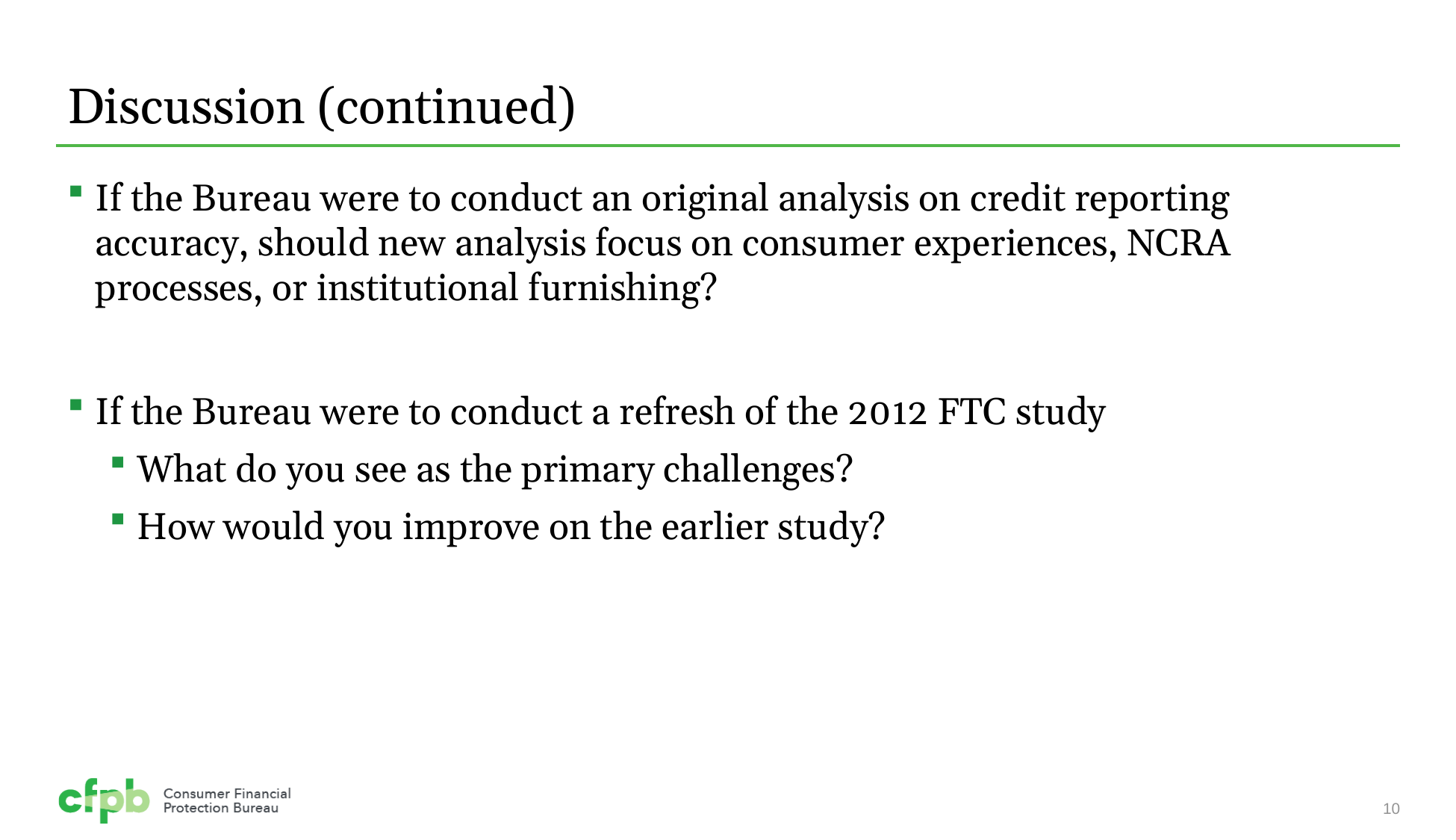

# Discussion (continued)
If the Bureau were to conduct an original analysis on credit reporting accuracy, should new analysis focus on consumer experiences, NCRA processes, or institutional furnishing?

If the Bureau were to conduct a refresh of the 2012 FTC study
What do you see as the primary challenges?
How would you improve on the earlier study?

10